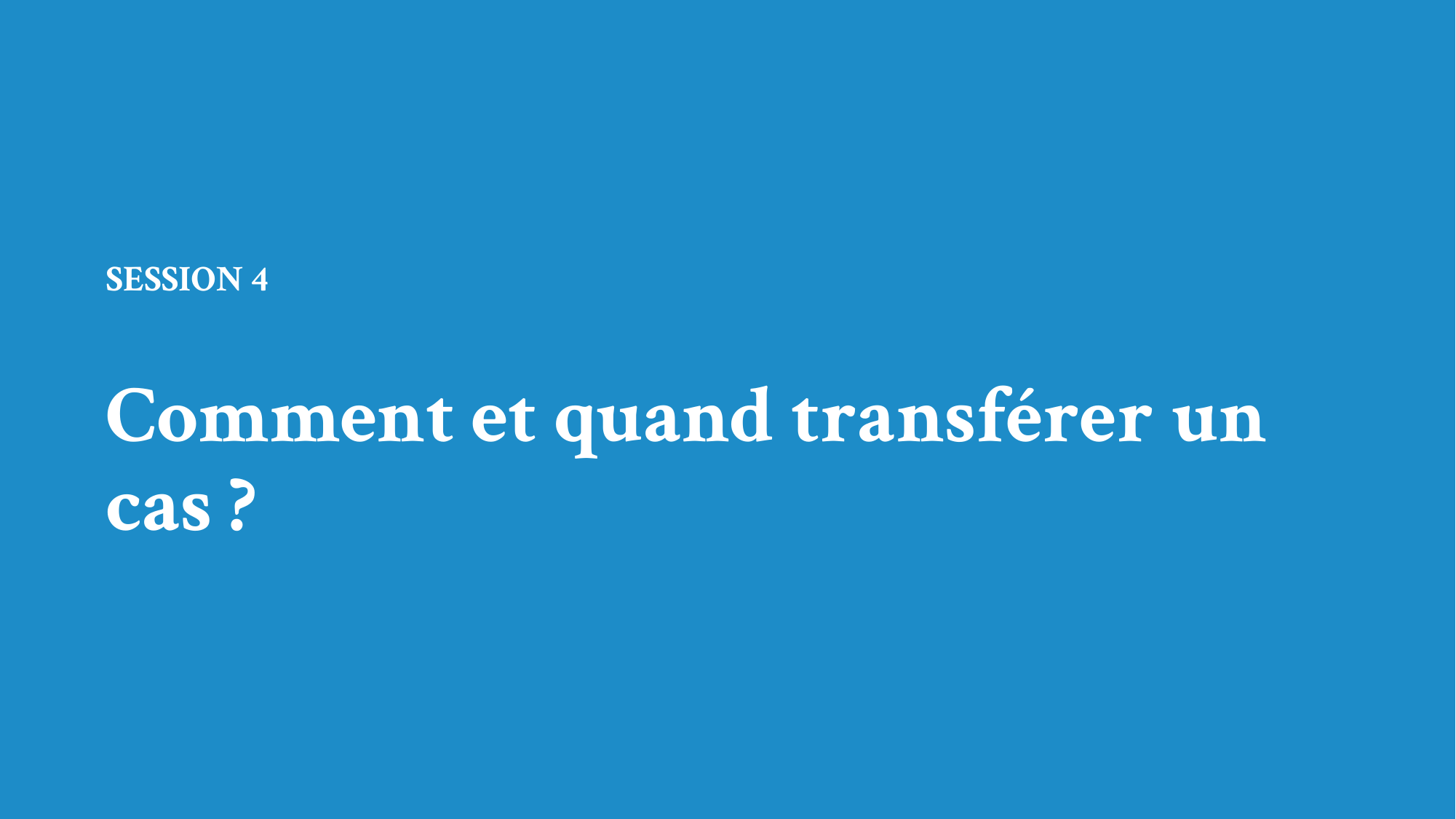

# SESSION 4 Comment et quand transférer un cas ?